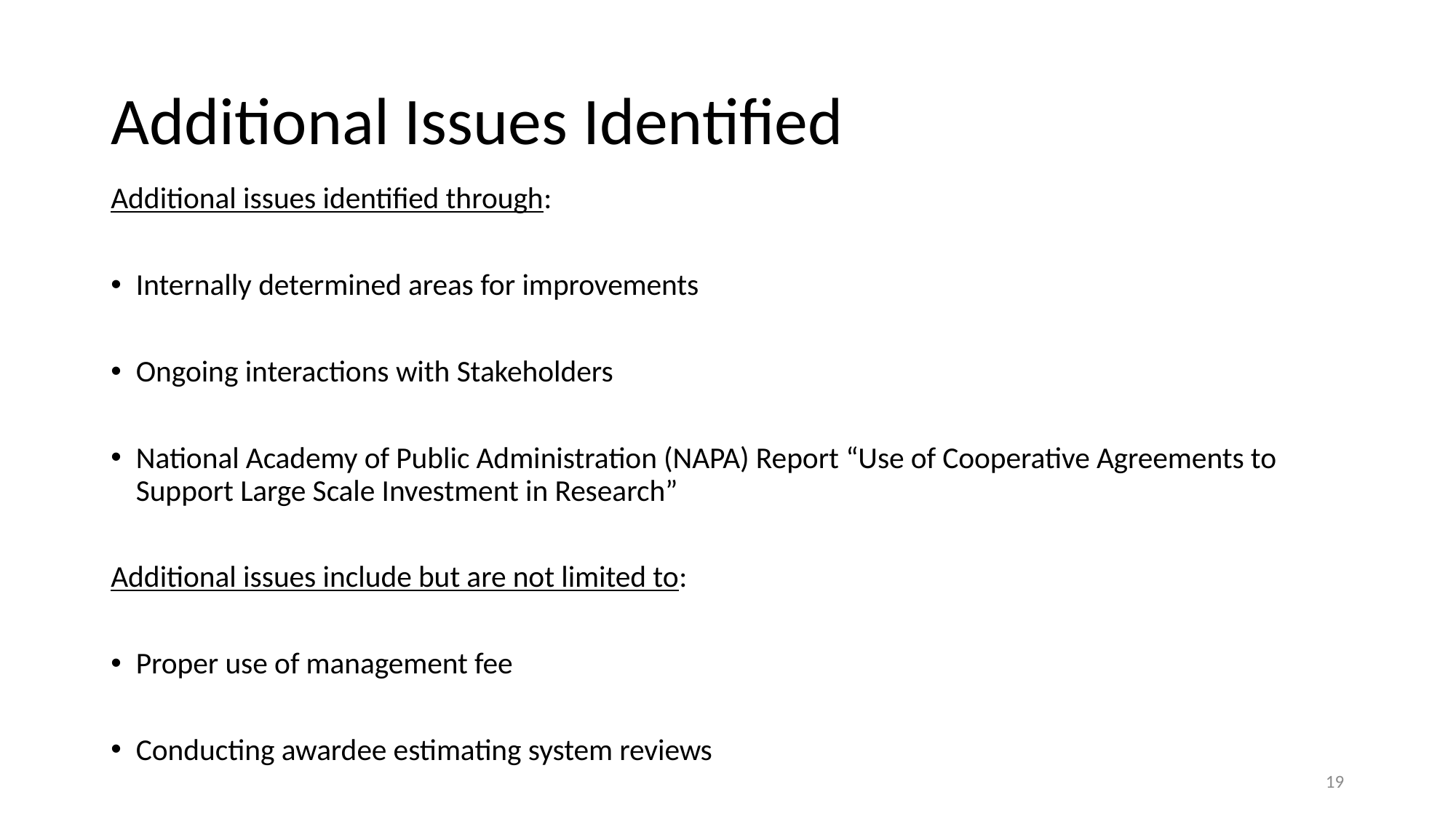

# Additional Issues Identified
Additional issues identified through:

Internally determined areas for improvements

Ongoing interactions with Stakeholders

National Academy of Public Administration (NAPA) Report “Use of Cooperative Agreements to Support Large Scale Investment in Research”

Additional issues include but are not limited to:

Proper use of management fee

Conducting awardee estimating system reviews

19